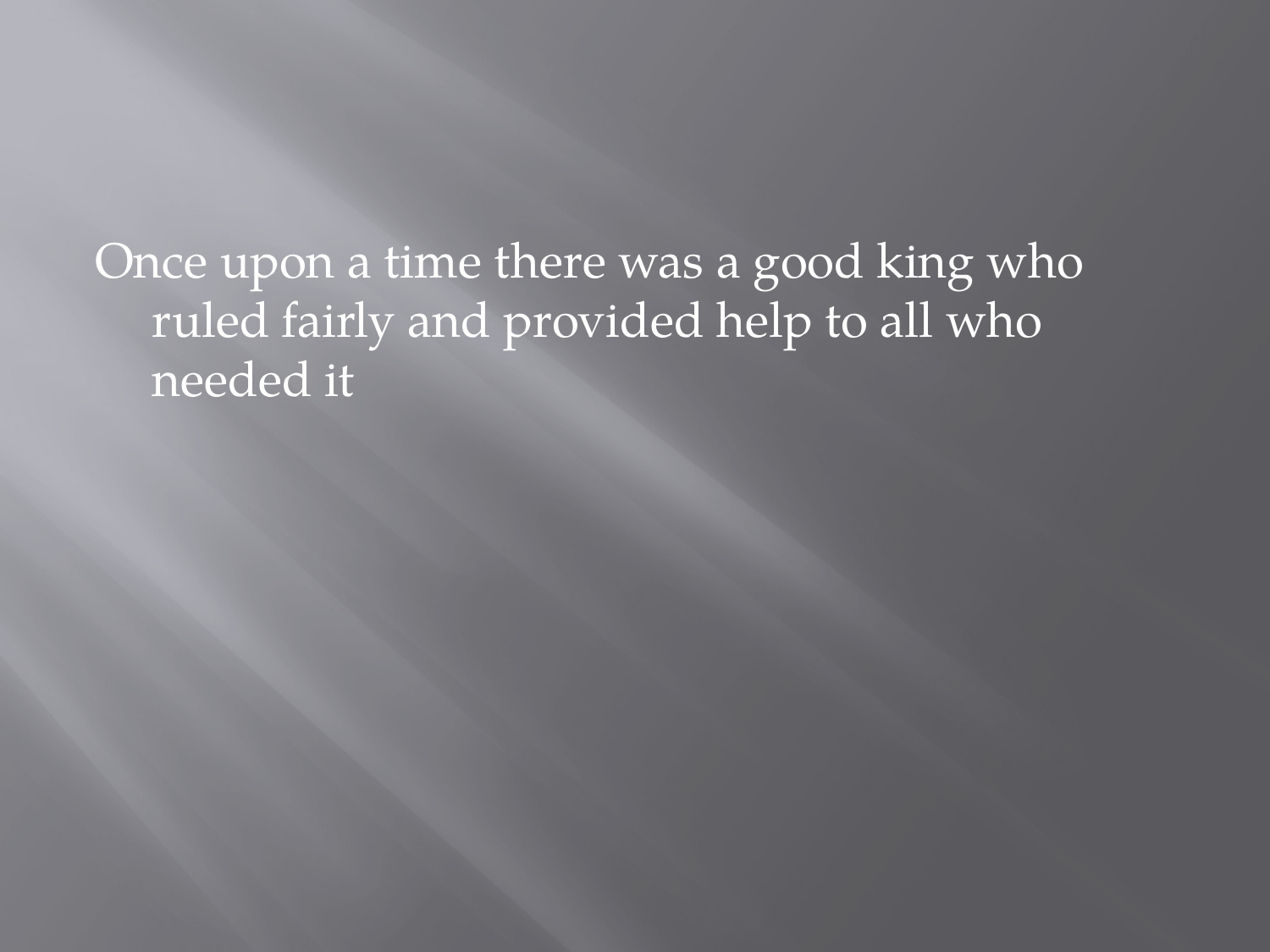

#
Once upon a time there was a good king who ruled fairly and provided help to all who needed it